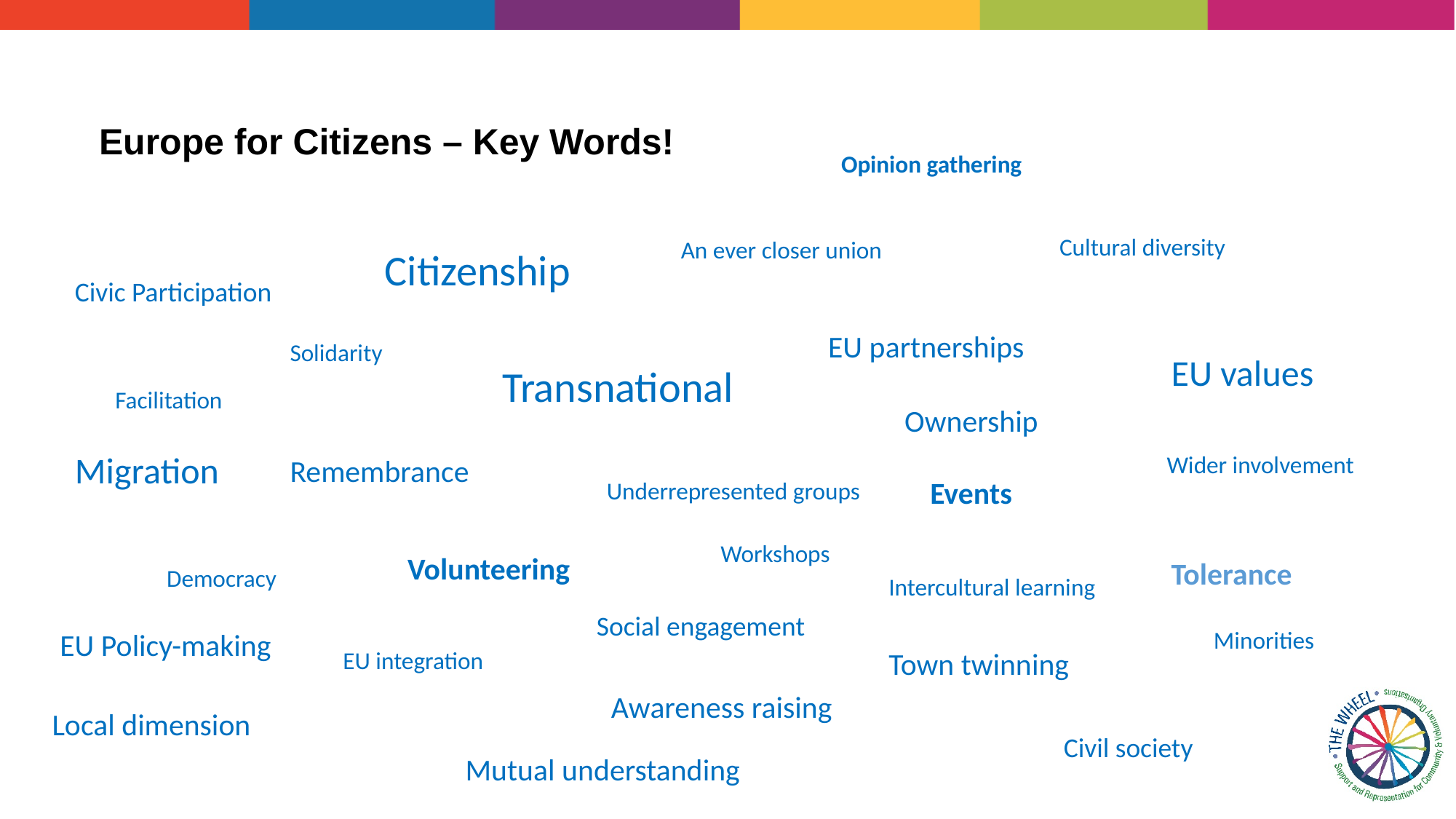

# Europe for Citizens – Key Words!
Opinion gathering
Cultural diversity
An ever closer union
Citizenship
Civic Participation
EU partnerships
Solidarity
EU values
Transnational
Facilitation
Ownership
Migration
Wider involvement
Remembrance
Events
Underrepresented groups
Workshops
Volunteering
Tolerance
Democracy
Intercultural learning
Social engagement
Minorities
EU Policy-making
EU integration
Town twinning
Awareness raising
Local dimension
Civil society
Mutual understanding